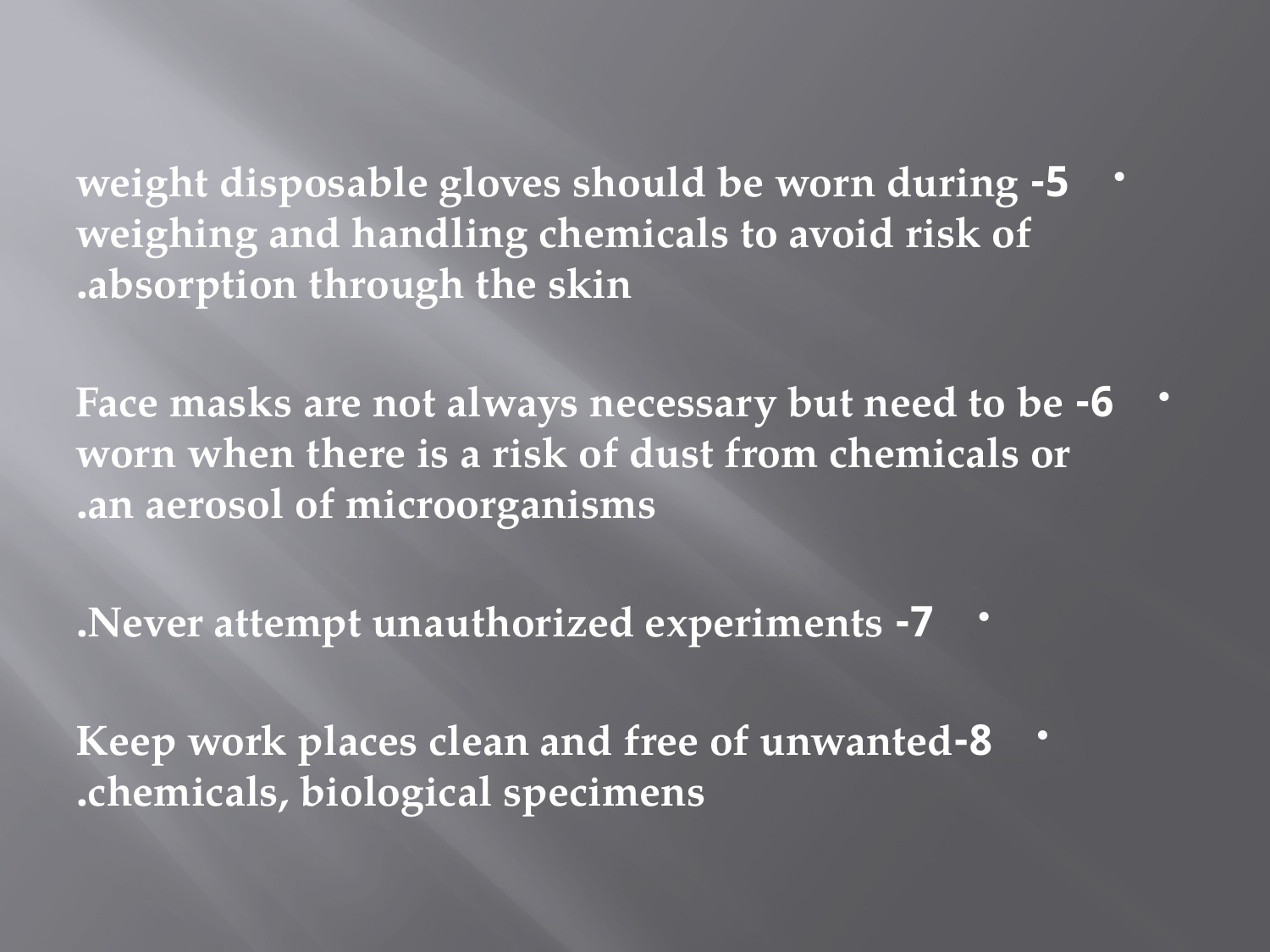

#

5- weight disposable gloves should be worn during weighing and handling chemicals to avoid risk of absorption through the skin.

6- Face masks are not always necessary but need to be worn when there is a risk of dust from chemicals or an aerosol of microorganisms.

7- Never attempt unauthorized experiments.

8-Keep work places clean and free of unwanted chemicals, biological specimens.